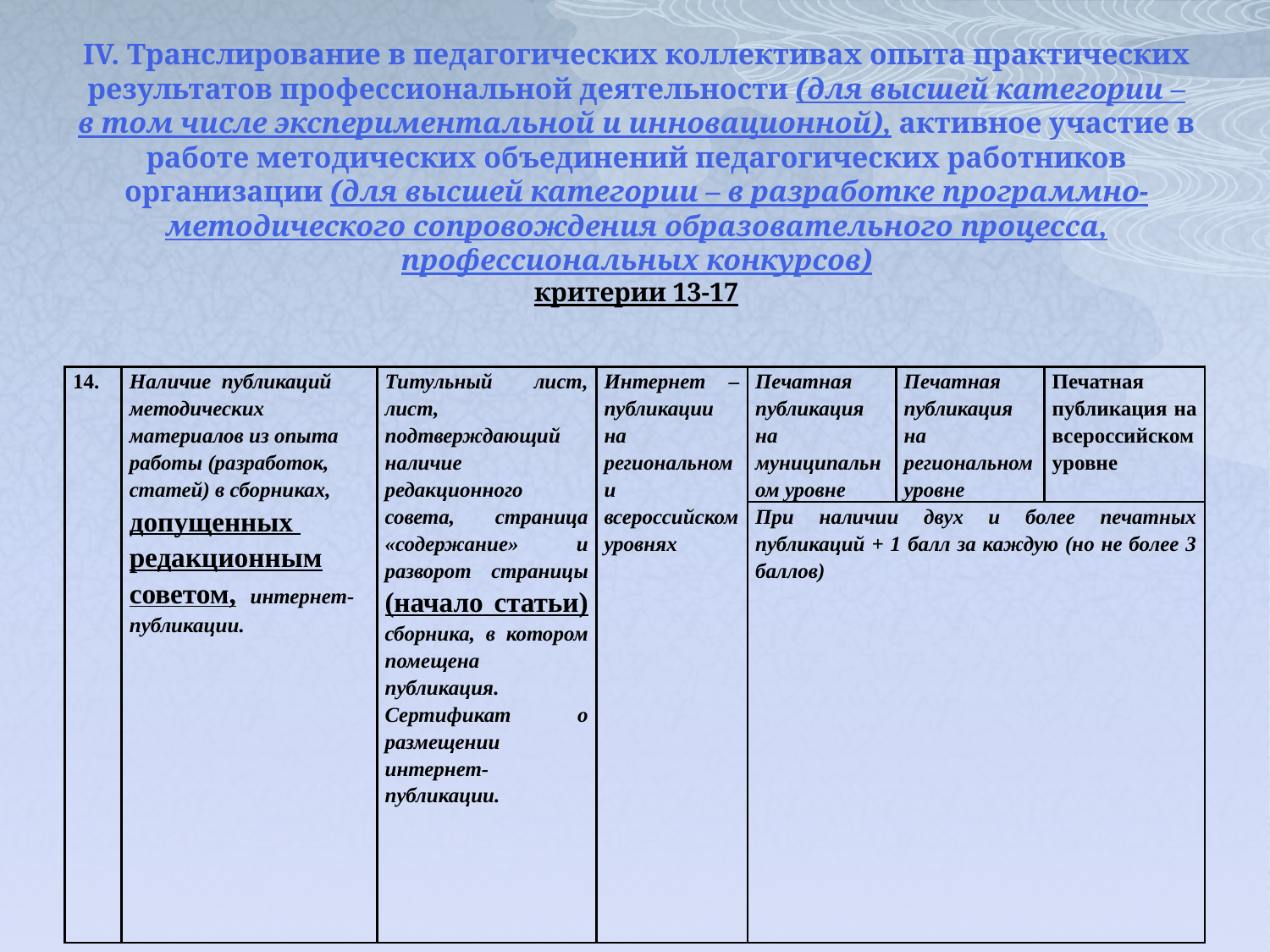

# IV. Транслирование в педагогических коллективах опыта практических результатов профессиональной деятельности (для высшей категории – в том числе экспериментальной и инновационной), активное участие в работе методических объединений педагогических работников организации (для высшей категории – в разработке программно-методического сопровождения образовательного процесса, профессиональных конкурсов) критерии 13-17
| 14. | Наличие публикаций методических материалов из опыта работы (разработок, статей) в сборниках, допущенных редакционным советом, интернет-публикации. | Титульный лист, лист, подтверждающий наличие редакционного совета, страница «содержание» и разворот страницы (начало статьи) сборника, в котором помещена публикация. Сертификат о размещении интернет-публикации. | Интернет – публикации на региональном и всероссийском уровнях | Печатная публикация на муниципальном уровне | Печатная публикация на региональном уровне | Печатная публикация на всероссийском уровне |
| --- | --- | --- | --- | --- | --- | --- |
|  |  |  |  | При наличии двух и более печатных публикаций + 1 балл за каждую (но не более 3 баллов) |  |  |